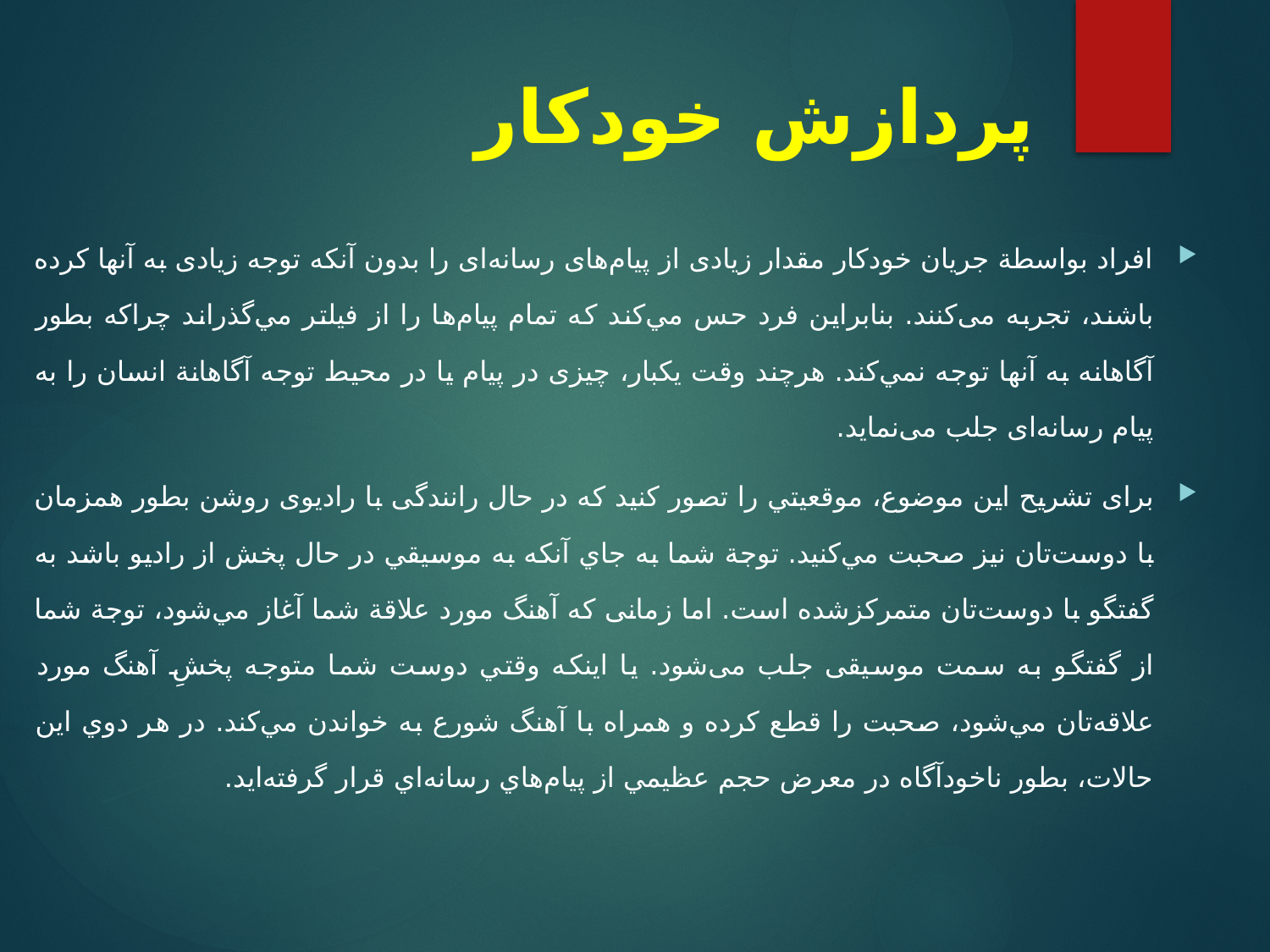

# پردازش خودکار
افراد بواسطة جریان خودکار مقدار زیادی از پیام‌های رسانه‌ای را بدون آنکه توجه زیادی به آنها کرده باشند، تجربه می‌کنند. بنابراین فرد حس مي‌كند كه تمام پيام‌ها را از فيلتر مي‌گذراند چراكه بطور آگاهانه به آنها توجه نمي‌كند. هرچند وقت یکبار، چیزی در پیام یا در محیط توجه آگاهانة انسان‌ را به پیام رسانه‌ای جلب می‌نماید.
برای تشریح این موضوع، موقعيتي را تصور کنید كه در حال رانندگی با رادیوی روشن بطور همزمان با دوست‌تان نيز صحبت مي‌كنيد. توجة شما به جاي آنكه به موسيقي در حال پخش از راديو باشد به گفتگو با دوست‌تان متمركزشده است. اما زمانی که آهنگ مورد علاقة شما آغاز مي‌شود، توجة شما از گفتگو به سمت موسیقی جلب می‌شود. يا اينكه وقتي دوست شما متوجه پخشِ آهنگ مورد علاقه‌تان مي‌شود، صحبت را قطع كرده و همراه با آهنگ شورع به خواندن مي‌كند. در هر دوي اين حالات، بطور ناخودآگاه در معرض حجم عظيمي از پيام‌هاي رسانه‌اي قرار گرفته‌ايد.